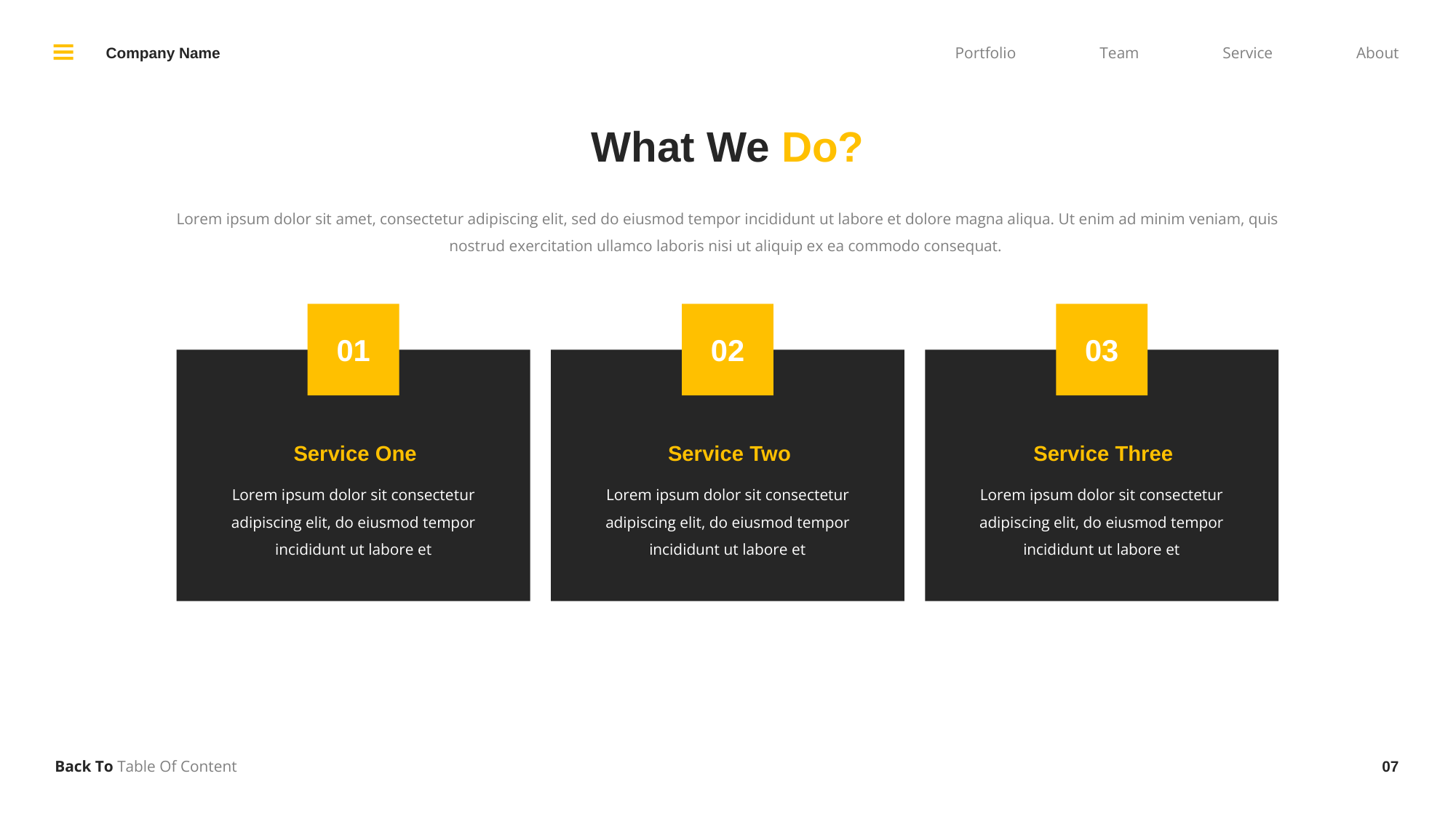

Company Name
Portfolio
Team
Service
About

What We Do?
Lorem ipsum dolor sit amet, consectetur adipiscing elit, sed do eiusmod tempor incididunt ut labore et dolore magna aliqua. Ut enim ad minim veniam, quis nostrud exercitation ullamco laboris nisi ut aliquip ex ea commodo consequat.

01
02
03

Service One
Lorem ipsum dolor sit consectetur adipiscing elit, do eiusmod tempor incididunt ut labore et
Service Two
Lorem ipsum dolor sit consectetur adipiscing elit, do eiusmod tempor incididunt ut labore et
Service Three
Lorem ipsum dolor sit consectetur adipiscing elit, do eiusmod tempor incididunt ut labore et

07
Back To Table Of Content